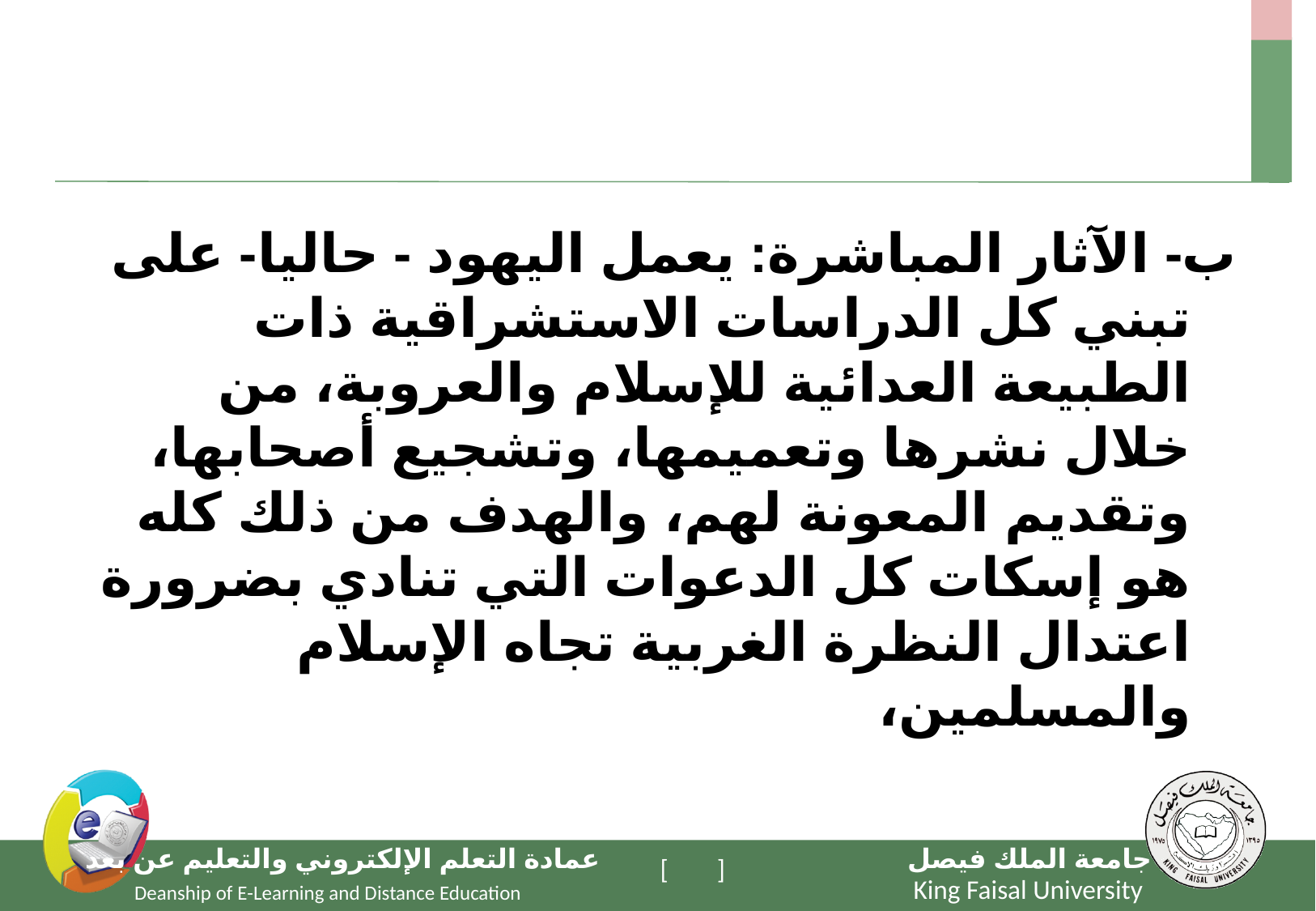

#
ب- الآثار المباشرة: يعمل اليهود - حاليا- على تبني كل الدراسات الاستشراقية ذات الطبيعة العدائية للإسلام والعروبة، من خلال نشرها وتعميمها، وتشجيع أصحابها، وتقديم المعونة لهم، والهدف من ذلك كله هو إسكات كل الدعوات التي تنادي بضرورة اعتدال النظرة الغربية تجاه الإسلام والمسلمين،